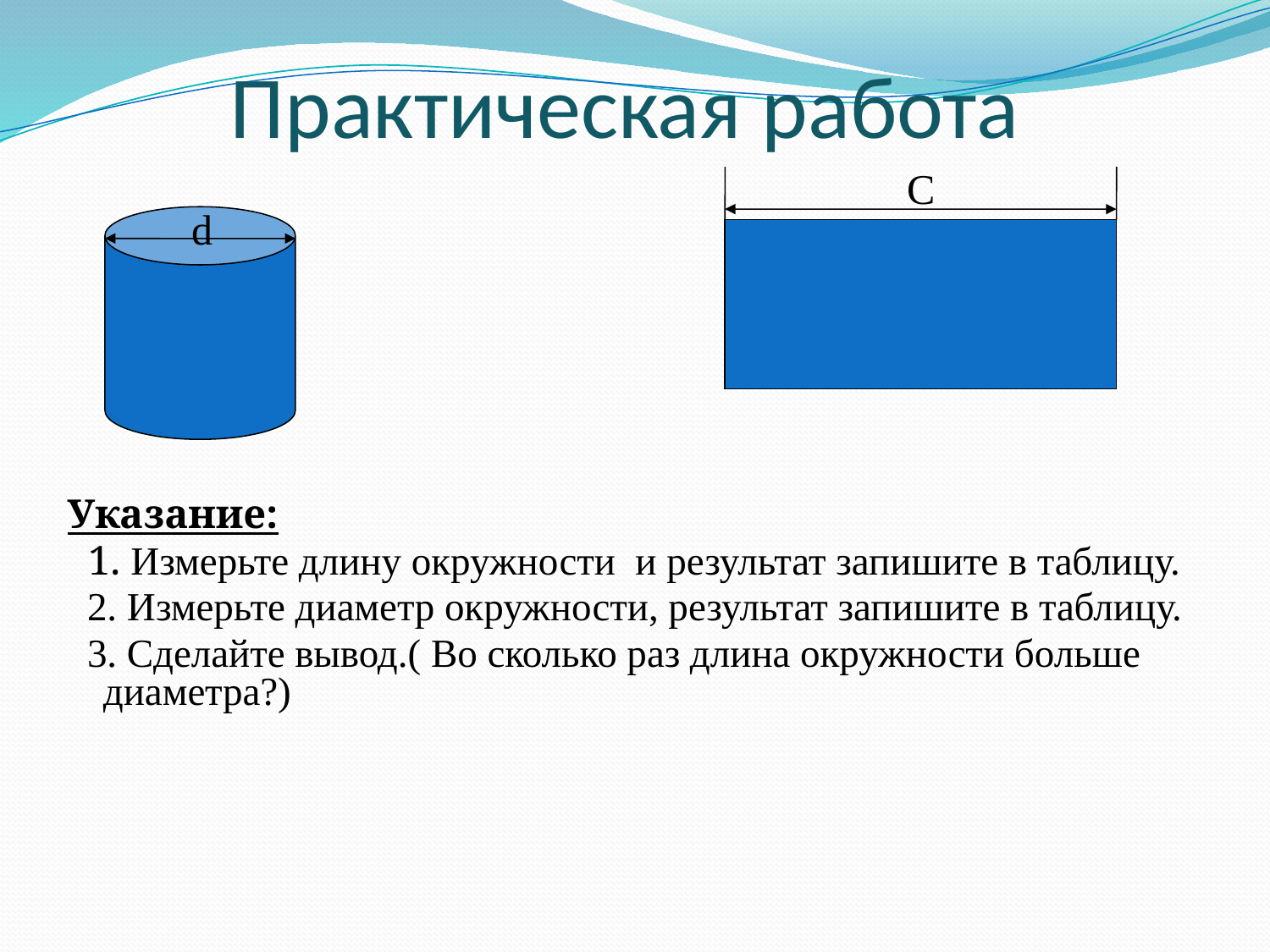

# Практическая работа
C

d

Указание:
  1. Измерьте длину окружности  и результат запишите в таблицу.
  2. Измерьте диаметр окружности, результат запишите в таблицу.
  3. Сделайте вывод.( Во сколько раз длина окружности больше диаметра?)